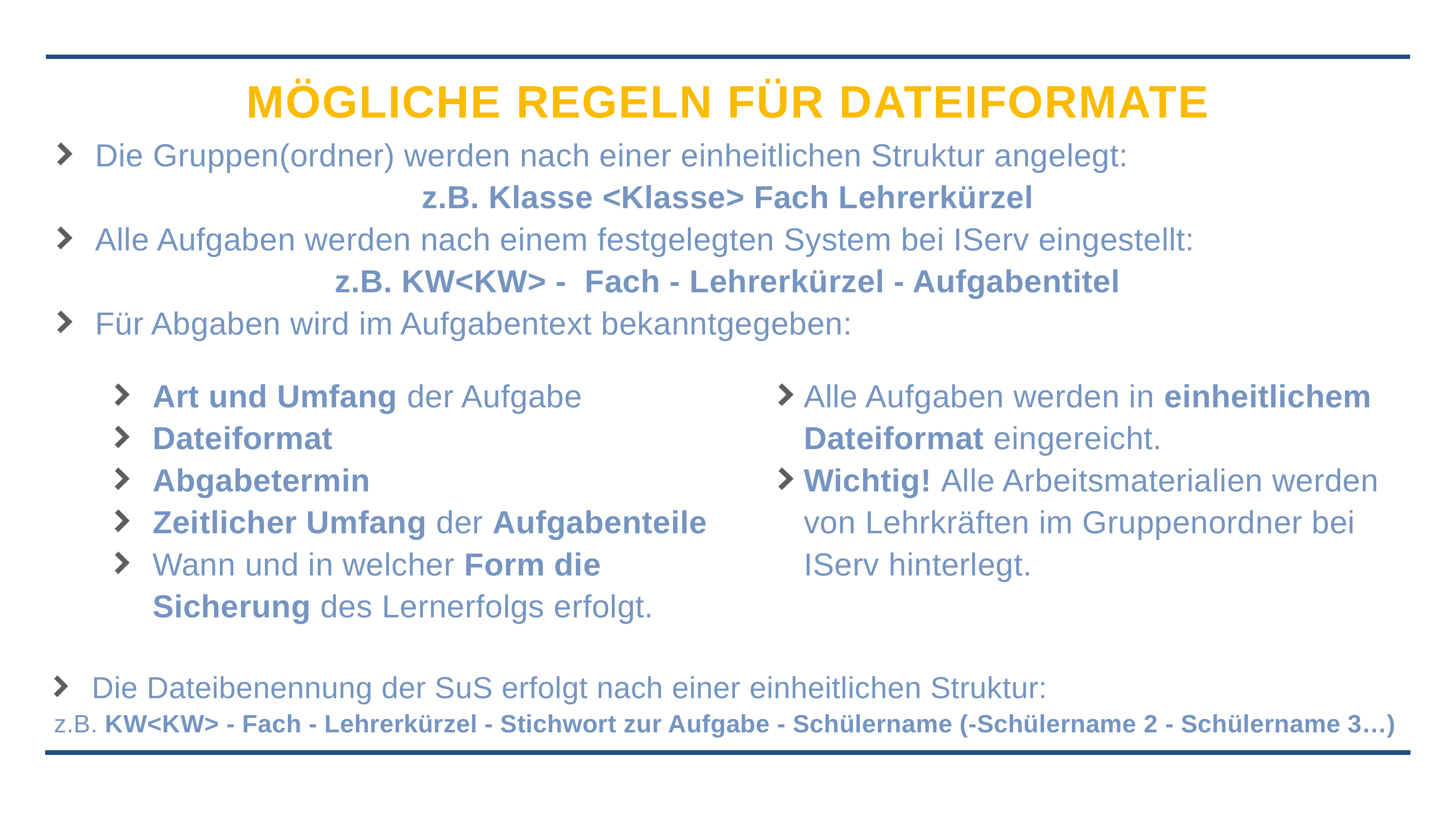

# Mögliche Regeln für Dateiformate
Die Gruppen(ordner) werden nach einer einheitlichen Struktur angelegt:
z.B. Klasse <Klasse> Fach Lehrerkürzel
Alle Aufgaben werden nach einem festgelegten System bei IServ eingestellt:
z.B. KW<KW> -  Fach - Lehrerkürzel - Aufgabentitel
Für Abgaben wird im Aufgabentext bekanntgegeben:
Art und Umfang der Aufgabe
Dateiformat
Abgabetermin
Zeitlicher Umfang der Aufgabenteile
Wann und in welcher Form die Sicherung des Lernerfolgs erfolgt.
Alle Aufgaben werden in einheitlichem Dateiformat eingereicht.
Wichtig! Alle Arbeitsmaterialien werden von Lehrkräften im Gruppenordner bei IServ hinterlegt.
Die Dateibenennung der SuS erfolgt nach einer einheitlichen Struktur:
z.B. KW<KW> - Fach - Lehrerkürzel - Stichwort zur Aufgabe - Schülername (-Schülername 2 - Schülername 3…)